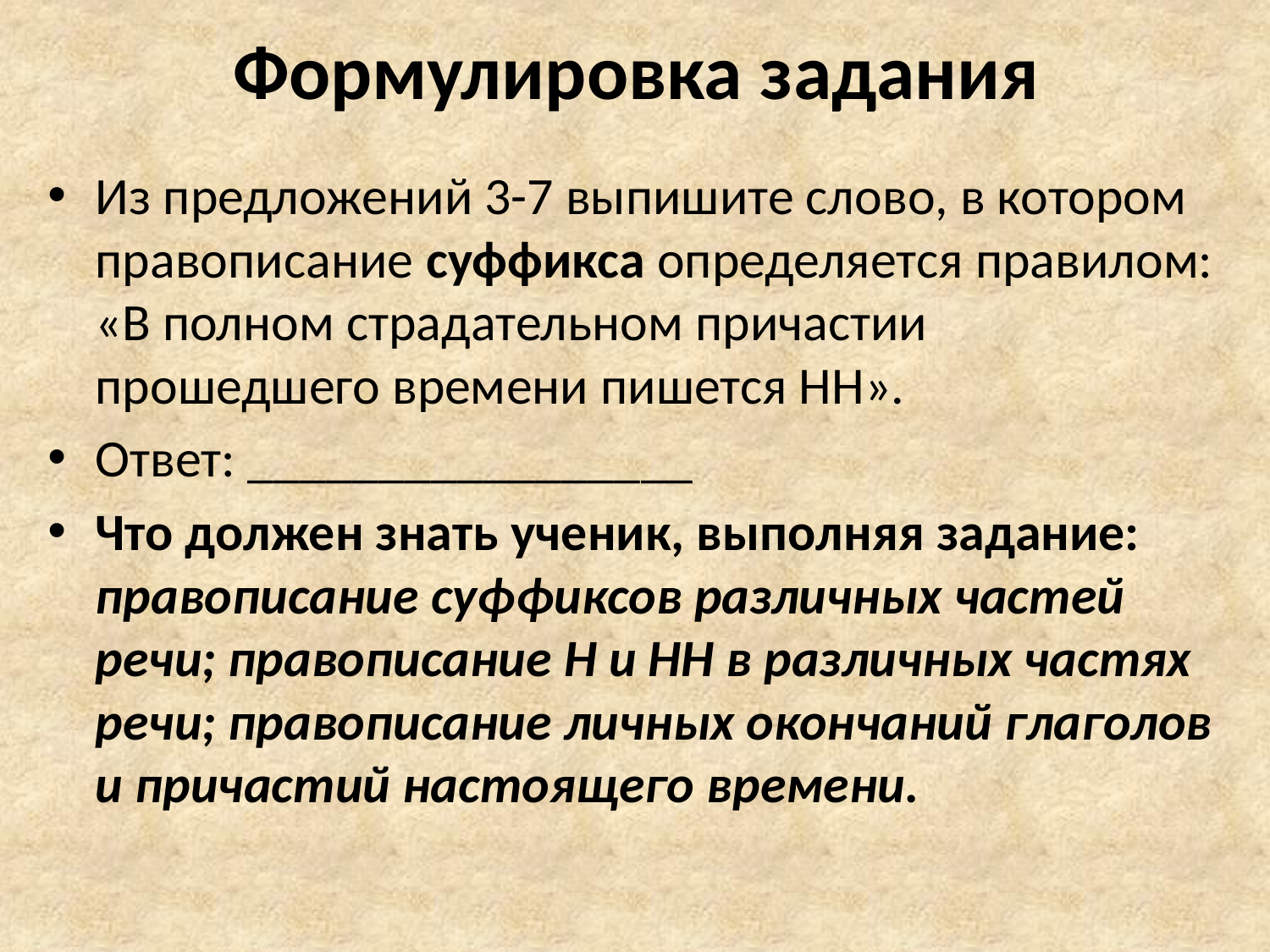

# Формулировка задания
Из предложений 3-7 выпишите слово, в котором правописание суффикса определяется правилом: «В полном страдательном причастии прошедшего времени пишется НН».
Ответ: _________________
Что должен знать ученик, выполняя задание: правописание суффиксов различных частей речи; правописание Н и НН в различных частях речи; правописание личных окончаний глаголов и причастий настоящего времени.